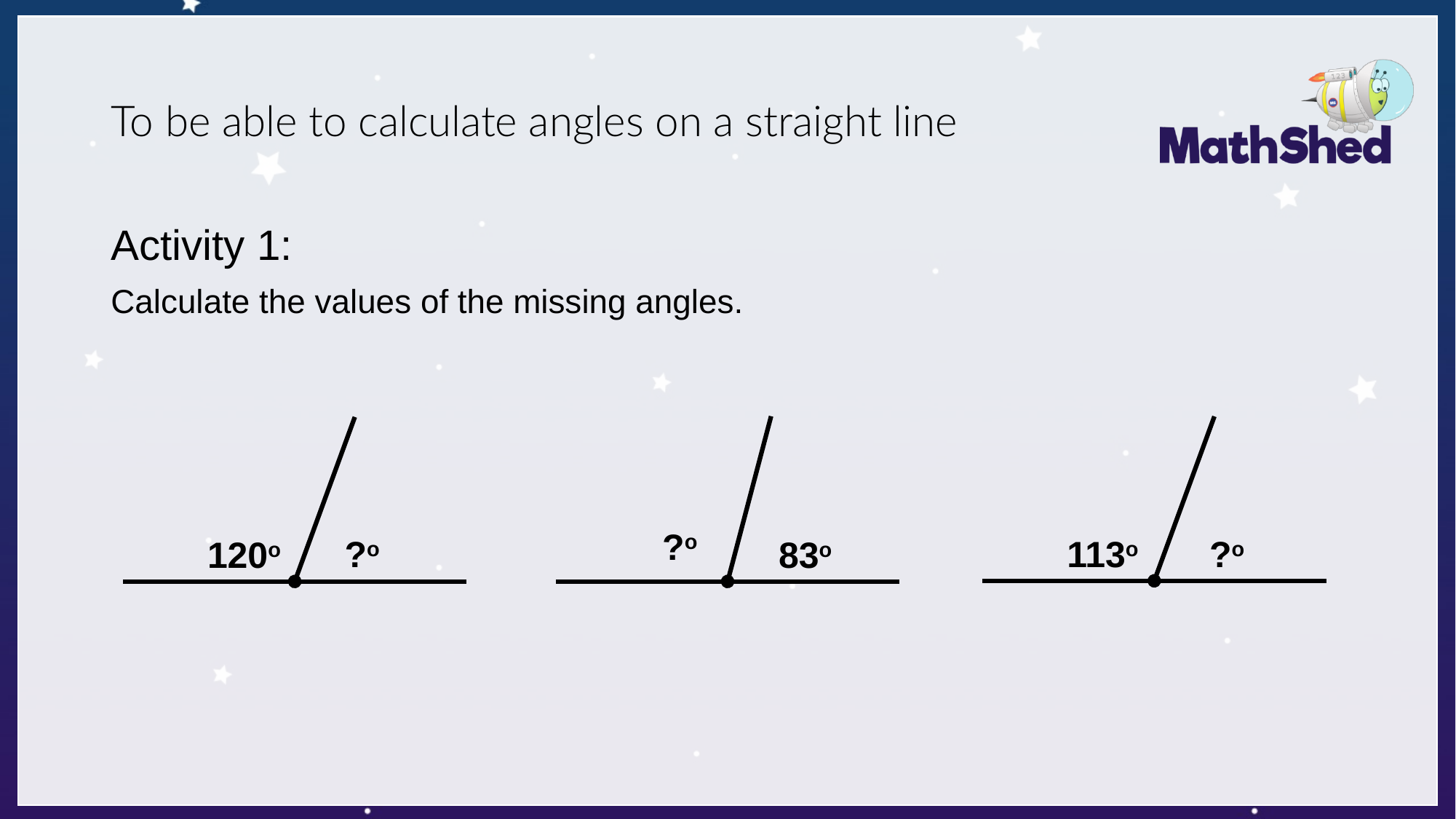

# To be able to calculate angles on a straight line
Activity 1:
Calculate the values of the missing angles.

?o
?o
?o
113o
83o
120o